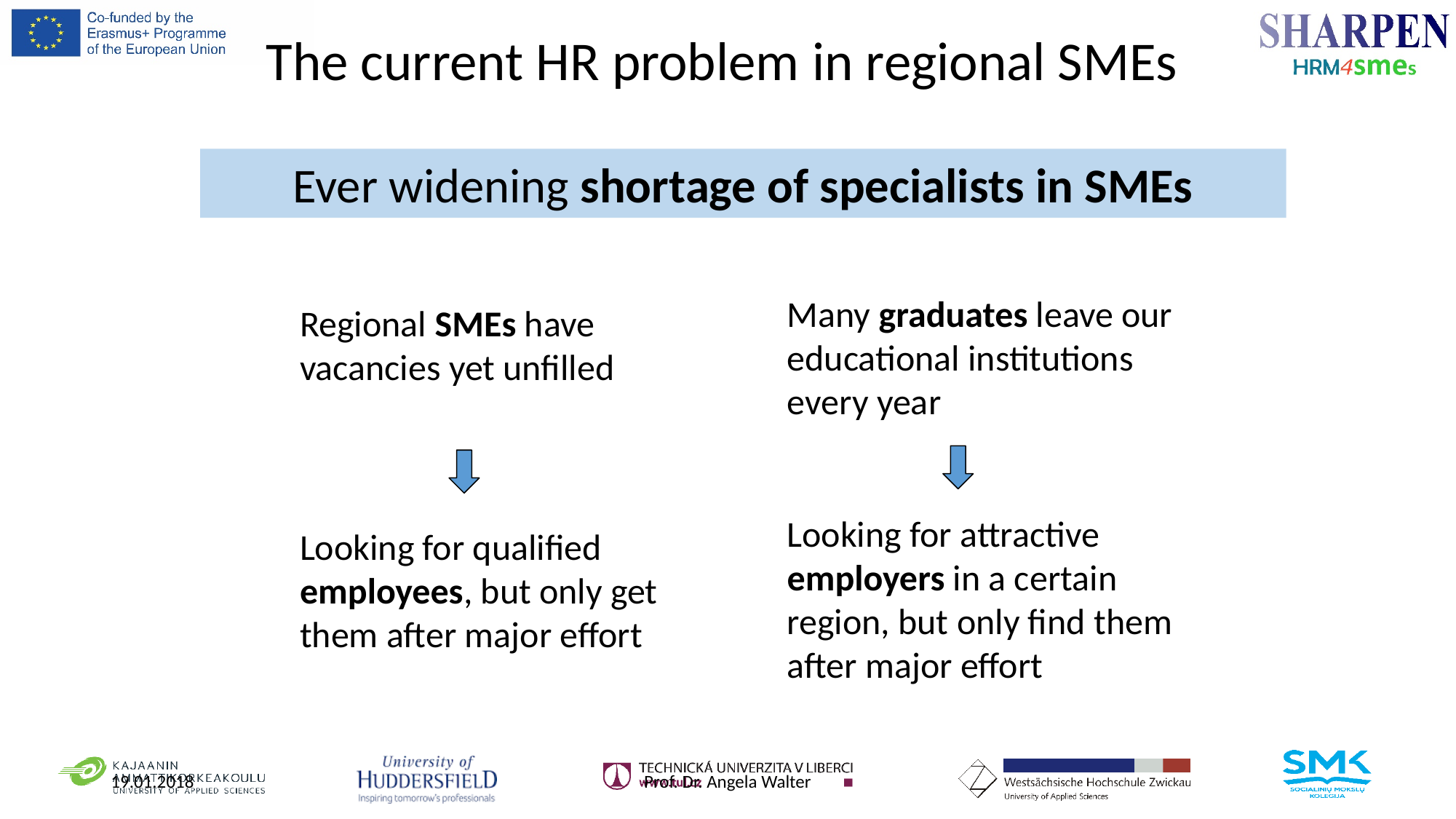

# The current HR problem in regional SMEs
Ever widening shortage of specialists in SMEs
Many graduates leave our educational institutions every year
Regional SMEs have vacancies yet unfilled

Looking for attractive employers in a certain region, but only find them after major effort
Looking for qualified employees, but only get them after major effort
Seite 36
© Prof. Walter
19.01.2018
Prof. Dr. Angela Walter